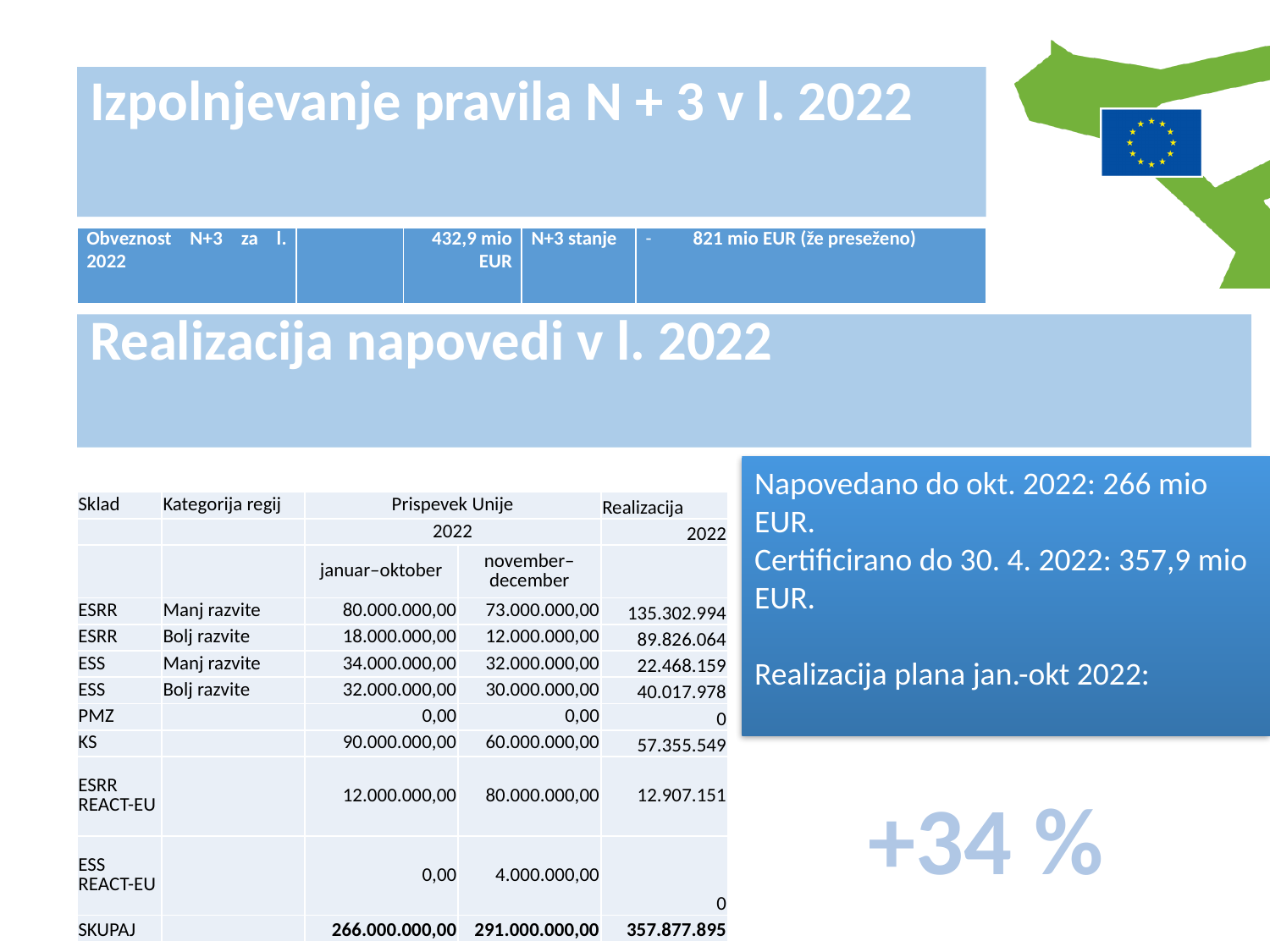

Izpolnjevanje pravila N + 3 v l. 2022

| Obveznost N+3 za l. 2022 |  | 432,9 mio EUR | N+3 stanje | 821 mio EUR (že preseženo) |
| --- | --- | --- | --- | --- |
Realizacija napovedi v l. 2022

Napovedano do okt. 2022: 266 mio EUR.
Certificirano do 30. 4. 2022: 357,9 mio EUR.

Realizacija plana jan.-okt 2022:

| Sklad | Kategorija regij | Prispevek Unije |  | Realizacija |
| --- | --- | --- | --- | --- |
|  |  | 2022 |  | 2022 |
|  |  | januar–oktober | november–december |  |
| ESRR | Manj razvite | 80.000.000,00 | 73.000.000,00 | 135.302.994 |
| ESRR | Bolj razvite | 18.000.000,00 | 12.000.000,00 | 89.826.064 |
| ESS | Manj razvite | 34.000.000,00 | 32.000.000,00 | 22.468.159 |
| ESS | Bolj razvite | 32.000.000,00 | 30.000.000,00 | 40.017.978 |
| PMZ |  | 0,00 | 0,00 | 0 |
| KS |  | 90.000.000,00 | 60.000.000,00 | 57.355.549 |
| ESRR REACT-EU |  | 12.000.000,00 | 80.000.000,00 | 12.907.151 |
| ESS REACT-EU |  | 0,00 | 4.000.000,00 | 0 |
| SKUPAJ |  | 266.000.000,00 | 291.000.000,00 | 357.877.895 |
+34 %